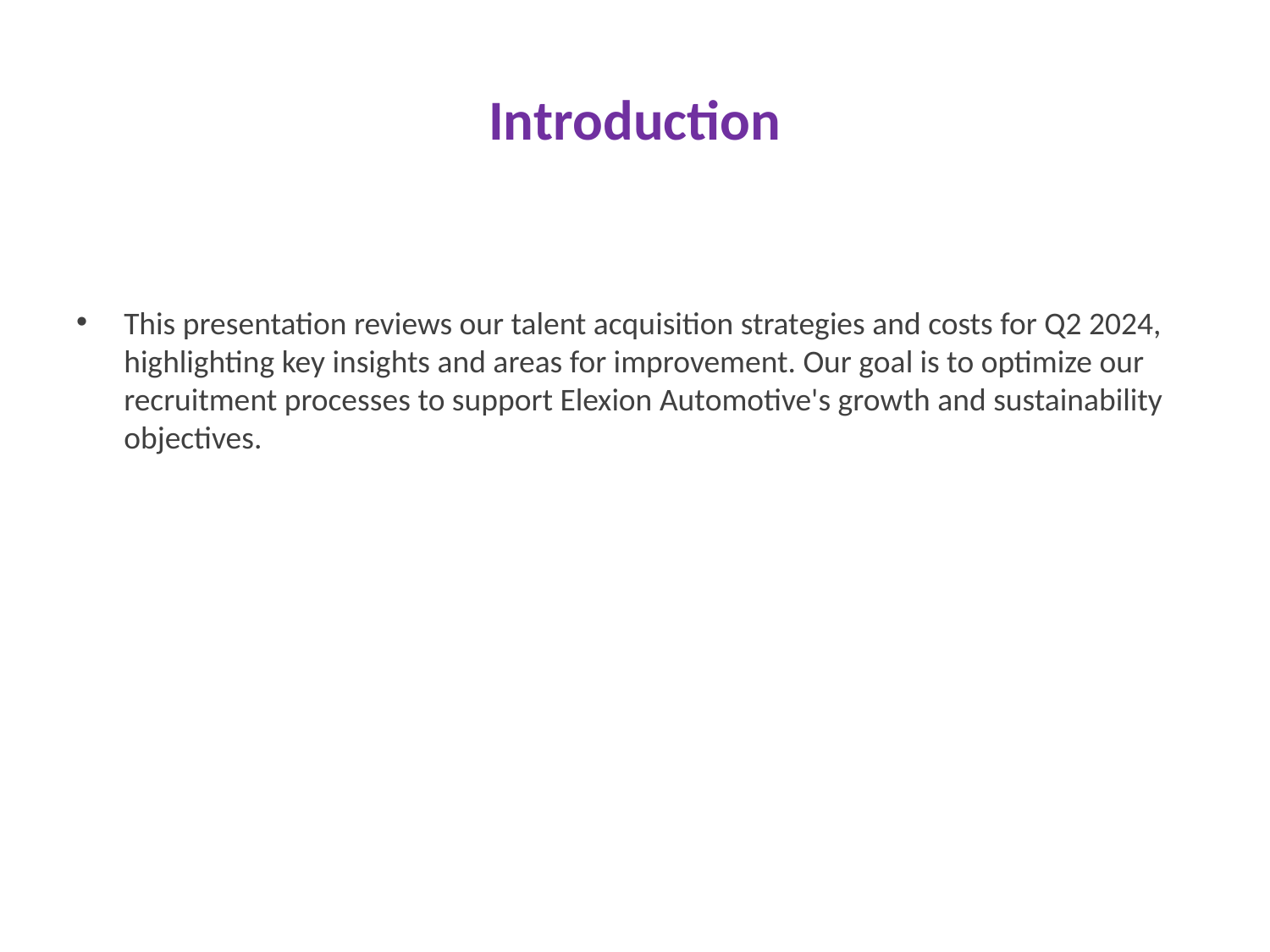

# Introduction

This presentation reviews our talent acquisition strategies and costs for Q2 2024, highlighting key insights and areas for improvement. Our goal is to optimize our recruitment processes to support Elexion Automotive's growth and sustainability objectives.